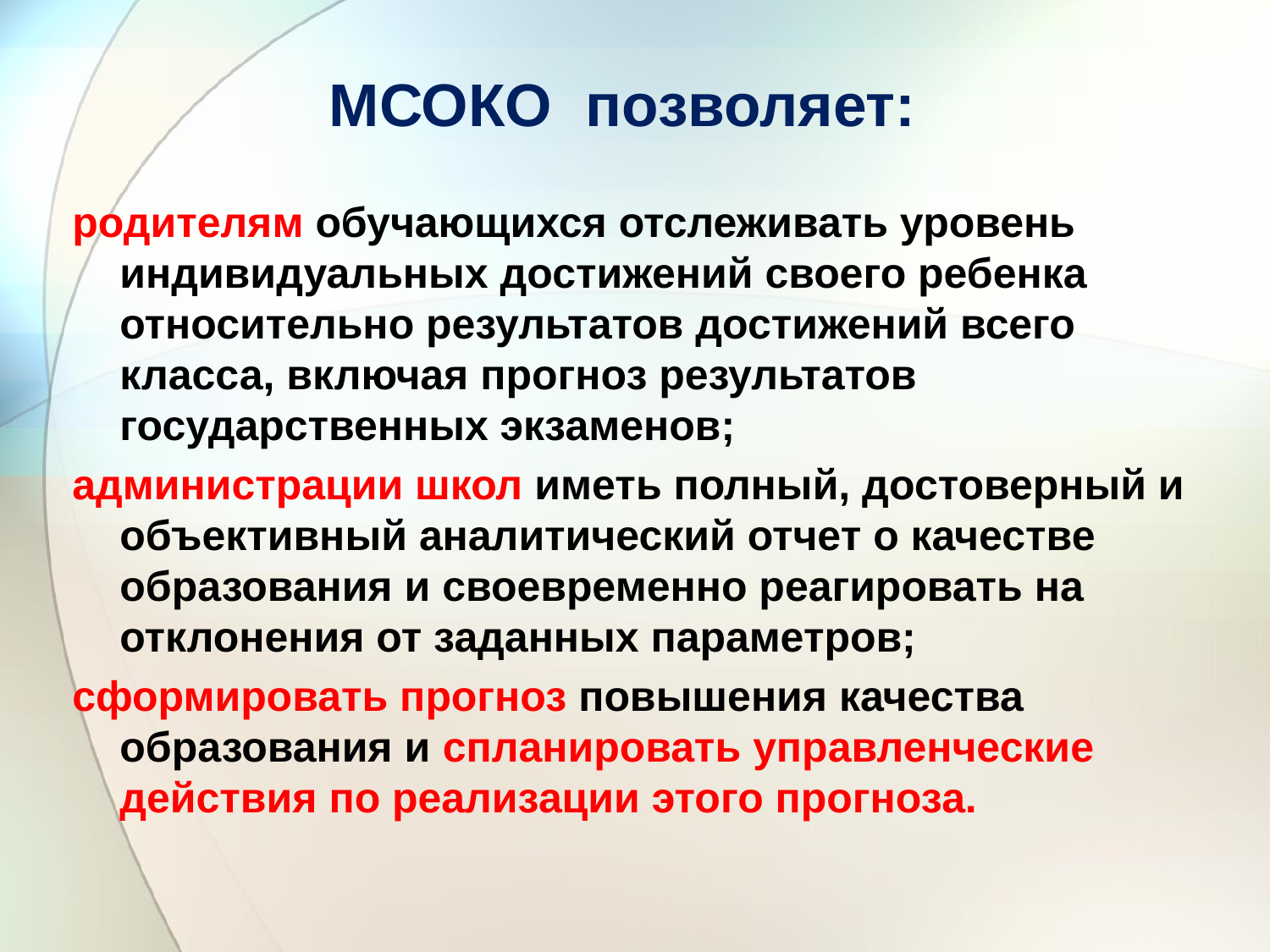

# МСОКО  позволяет:
родителям обучающихся отслеживать уровень индивидуальных достижений своего ребенка относительно результатов достижений всего класса, включая прогноз результатов государственных экзаменов;
администрации школ иметь полный, достоверный и объективный аналитический отчет о качестве образования и своевременно реагировать на отклонения от заданных параметров;
сформировать прогноз повышения качества образования и спланировать управленческие действия по реализации этого прогноза.